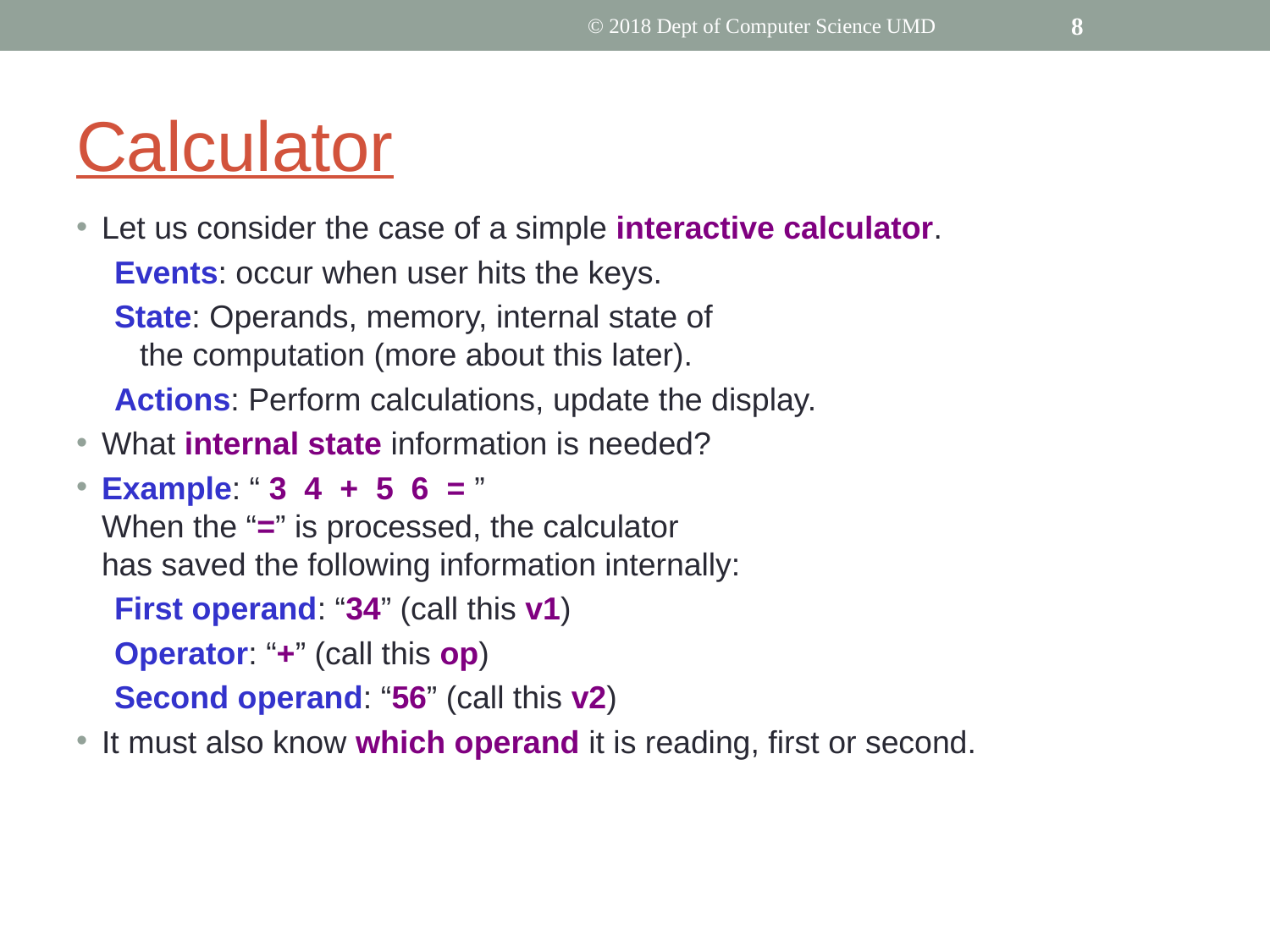

© 2018 Dept of Computer Science UMD
8
# Calculator
Let us consider the case of a simple interactive calculator.
Events: occur when user hits the keys.
State: Operands, memory, internal state of
the computation (more about this later).
Actions: Perform calculations, update the display.
What internal state information is needed?
Example: “ 3  4  +  5  6  = ”
When the “=” is processed, the calculator
has saved the following information internally:
First operand: “34” (call this v1)
Operator: “+” (call this op)
Second operand: “56” (call this v2)
It must also know which operand it is reading, first or second.